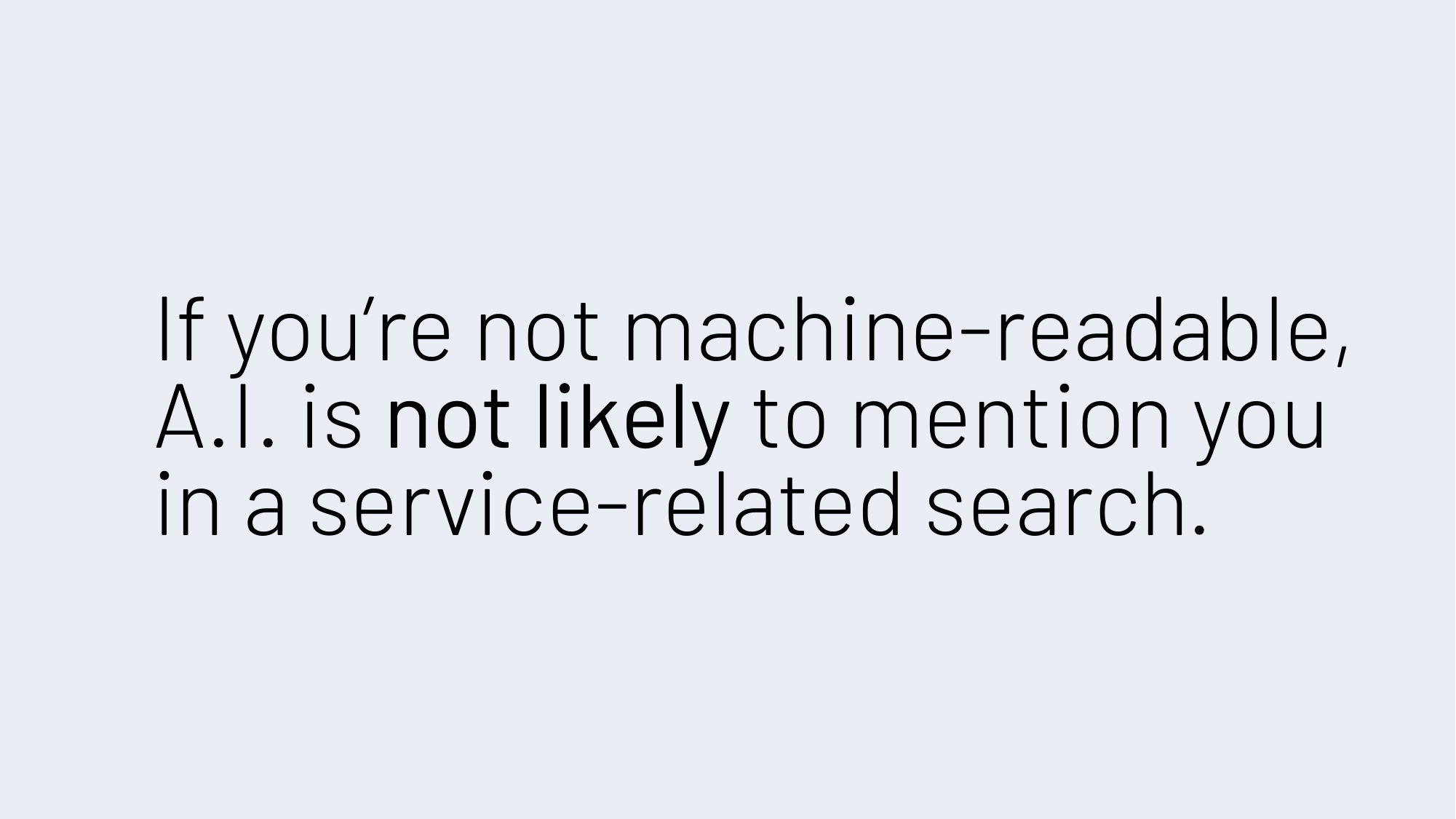

# If you’re not machine-readable, A.I. is not likely to mention you in a service-related search.